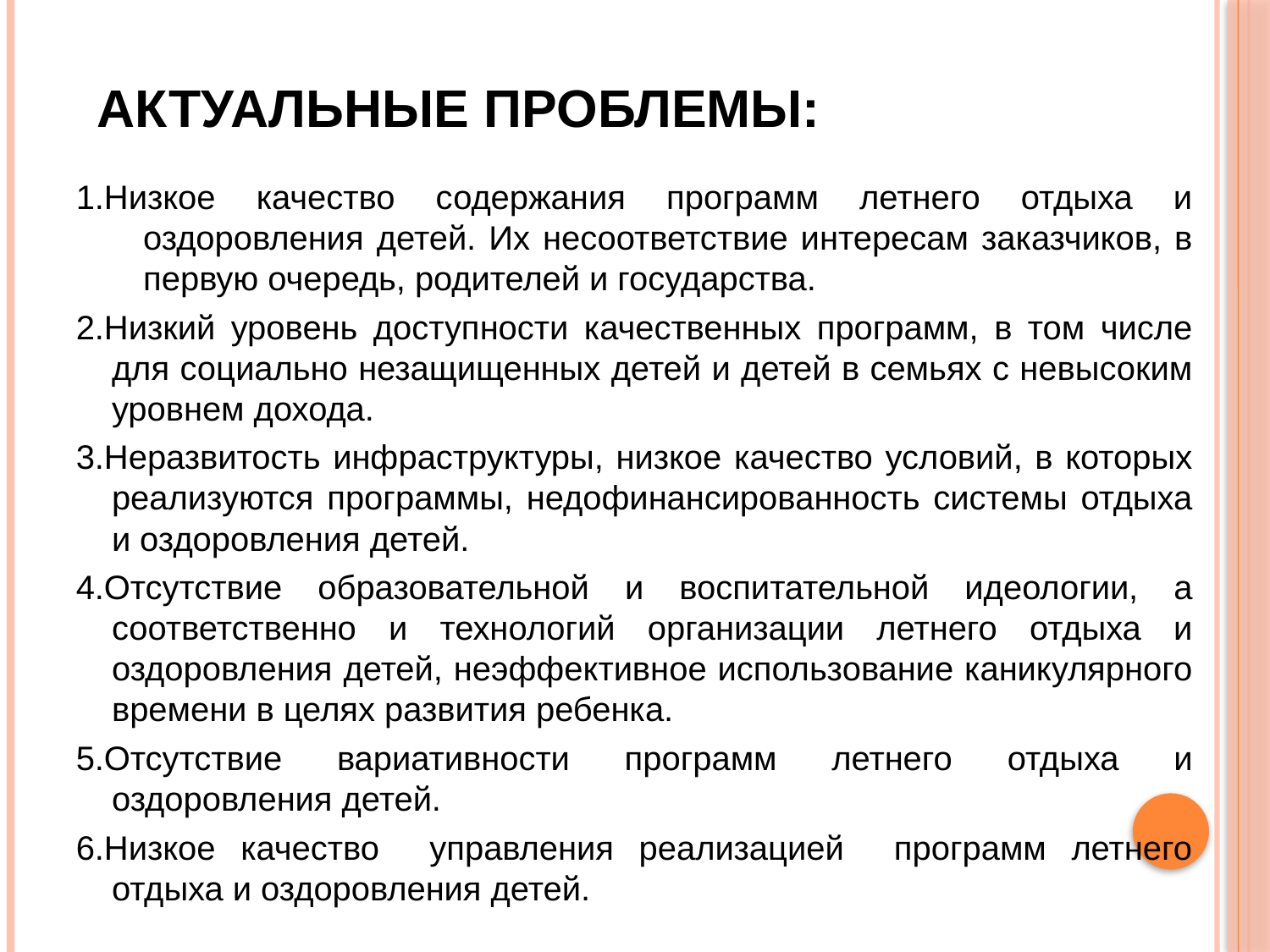

# Актуальные проблемы:
1.Низкое качество содержания программ летнего отдыха и оздоровления детей. Их несоответствие интересам заказчиков, в первую очередь, родителей и государства.
2.Низкий уровень доступности качественных программ, в том числе для социально незащищенных детей и детей в семьях с невысоким уровнем дохода.
3.Неразвитость инфраструктуры, низкое качество условий, в которых реализуются программы, недофинансированность системы отдыха и оздоровления детей.
4.Отсутствие образовательной и воспитательной идеологии, а соответственно и технологий организации летнего отдыха и оздоровления детей, неэффективное использование каникулярного времени в целях развития ребенка.
5.Отсутствие вариативности программ летнего отдыха и оздоровления детей.
6.Низкое качество  управления реализацией  программ летнего отдыха и оздоровления детей.